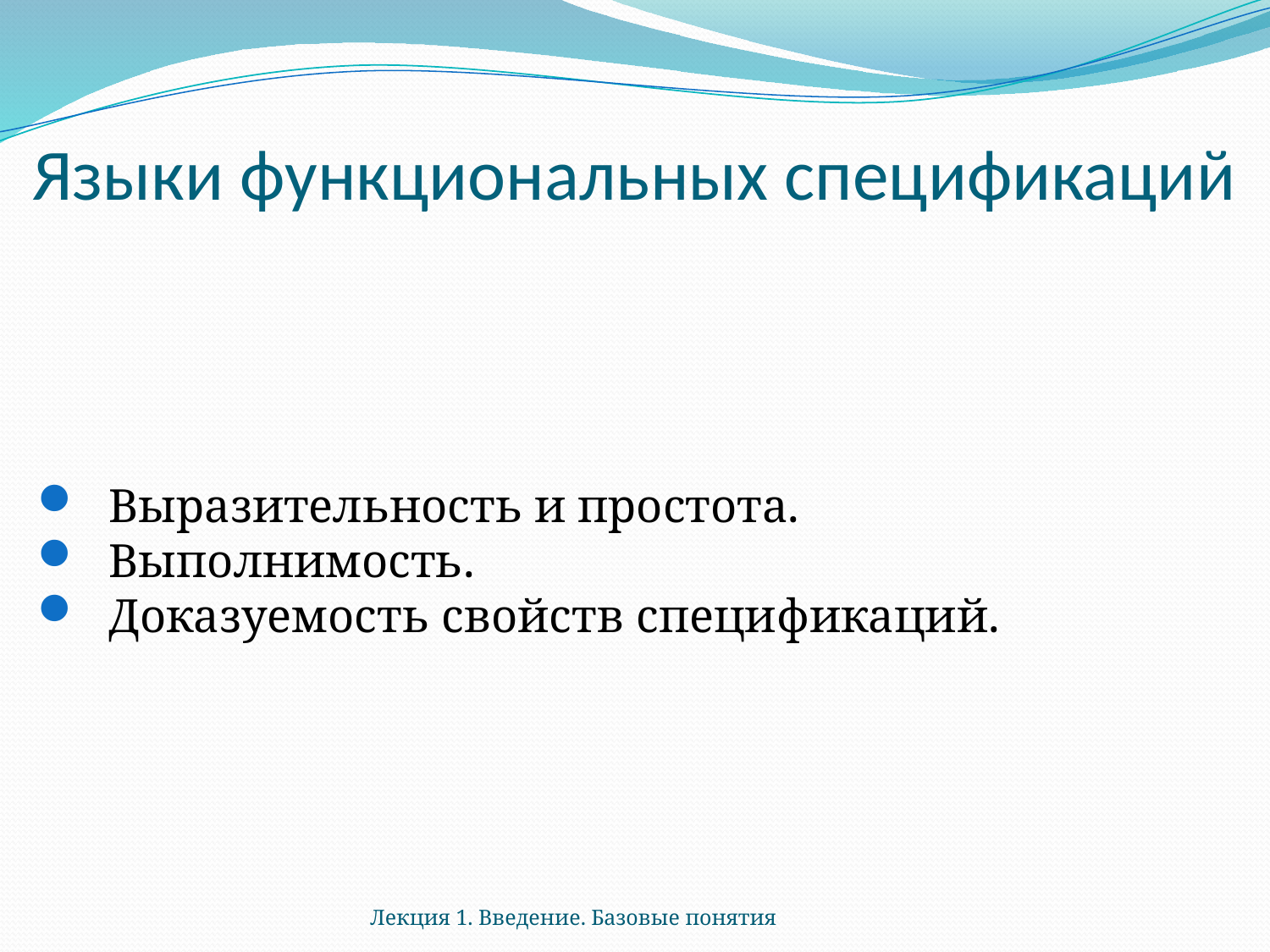

# Языки функциональных спецификаций
Выразительность и простота.
Выполнимость.
Доказуемость свойств спецификаций.
Лекция 1. Введение. Базовые понятия